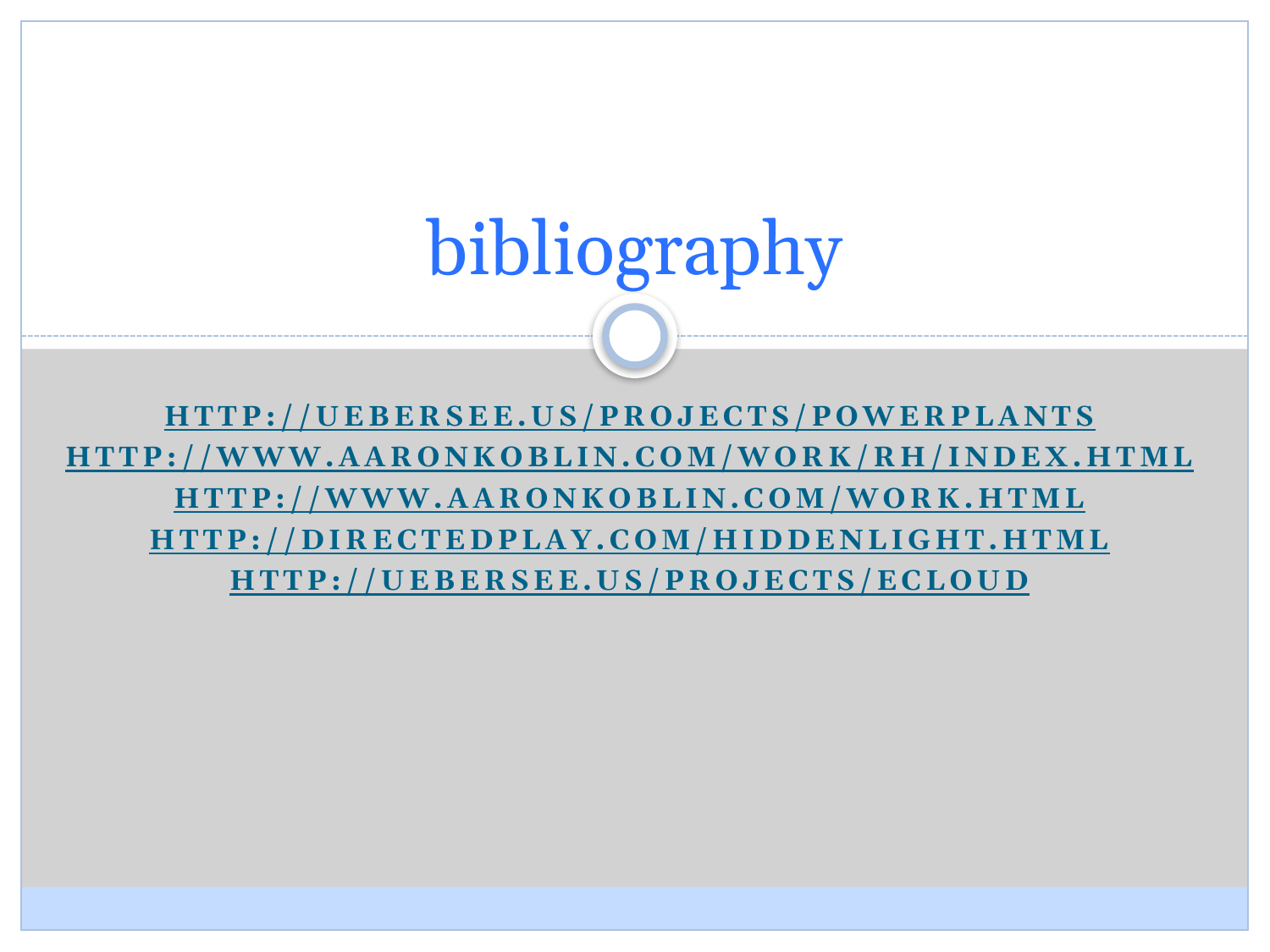

# bibliography
http://uebersee.us/projects/powerplants
http://www.aaronkoblin.com/work/rh/index.html
http://www.aaronkoblin.com/work.html
http://directedplay.com/hiddenlight.html
http://uebersee.us/projects/ecloud